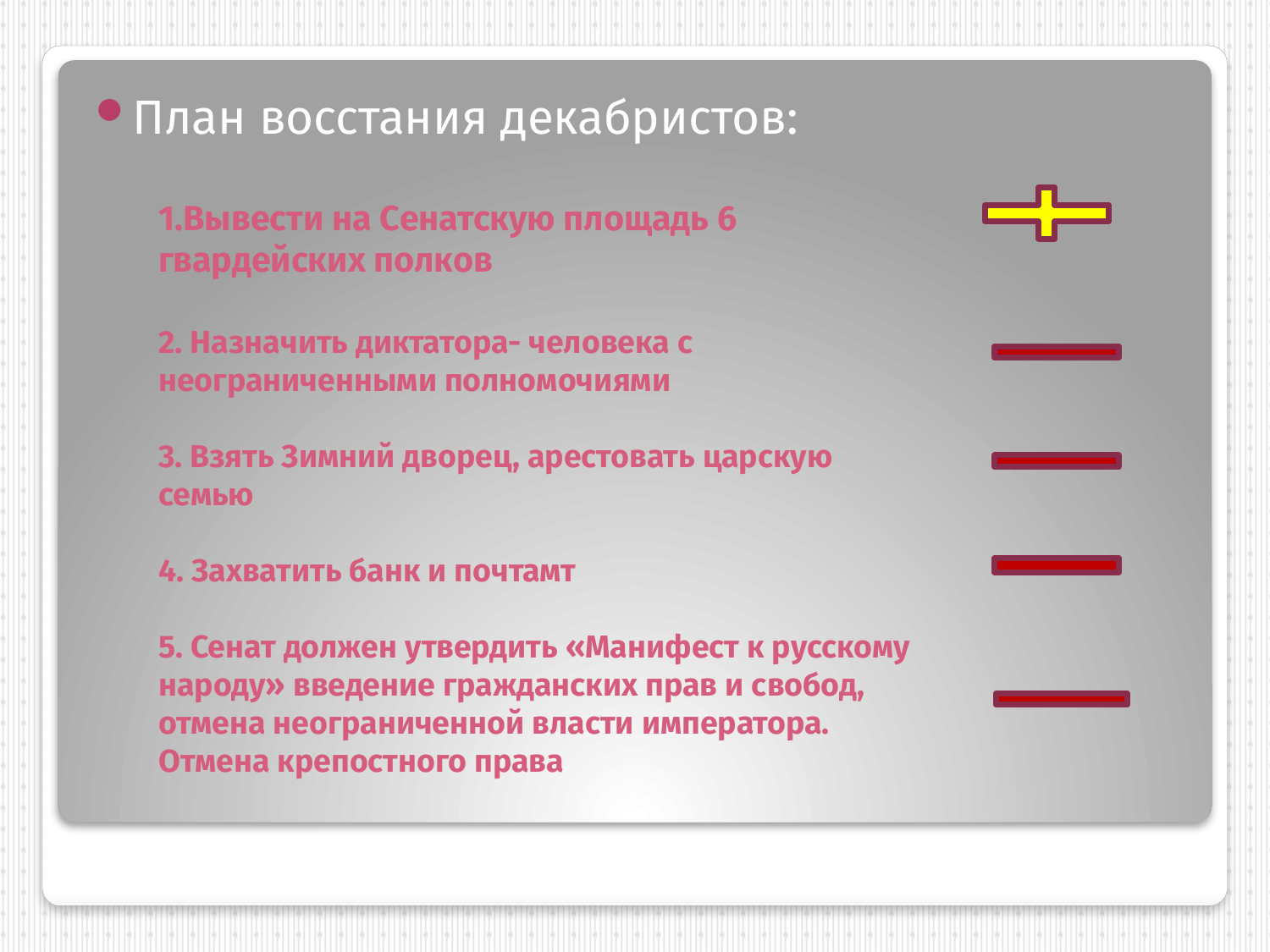

План восстания декабристов:

# 1.Вывести на Сенатскую площадь 6 гвардейских полков 2. Назначить диктатора- человека с неограниченными полномочиями 3. Взять Зимний дворец, арестовать царскую семью 4. Захватить банк и почтамт 5. Сенат должен утвердить «Манифест к русскому народу» введение гражданских прав и свобод, отмена неограниченной власти императора. Отмена крепостного права